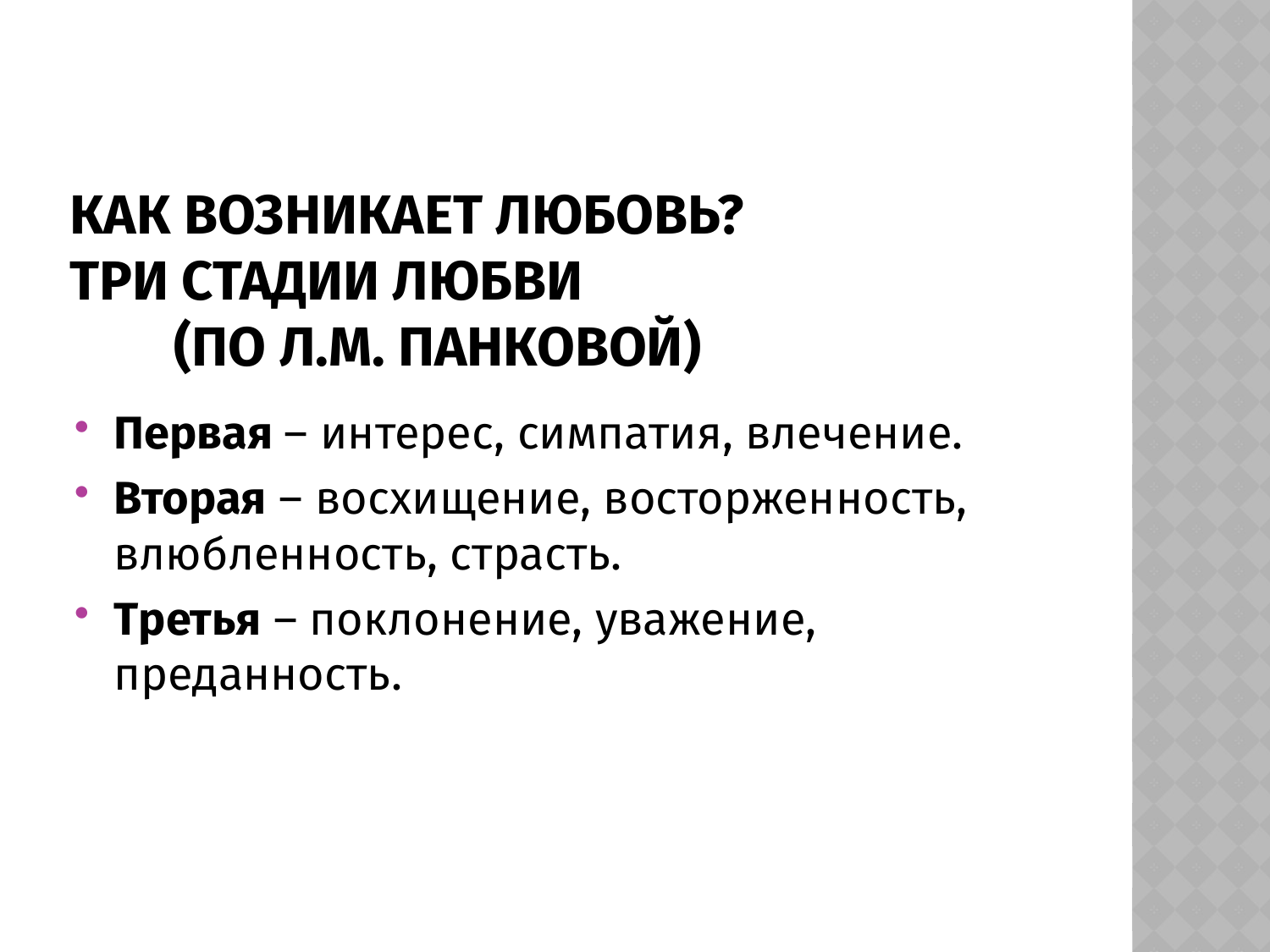

# Как возникает любовь? Три стадии любви (по л.М. Панковой)
Первая – интерес, симпатия, влечение.
Вторая – восхищение, восторженность, влюбленность, страсть.
Третья – поклонение, уважение, преданность.